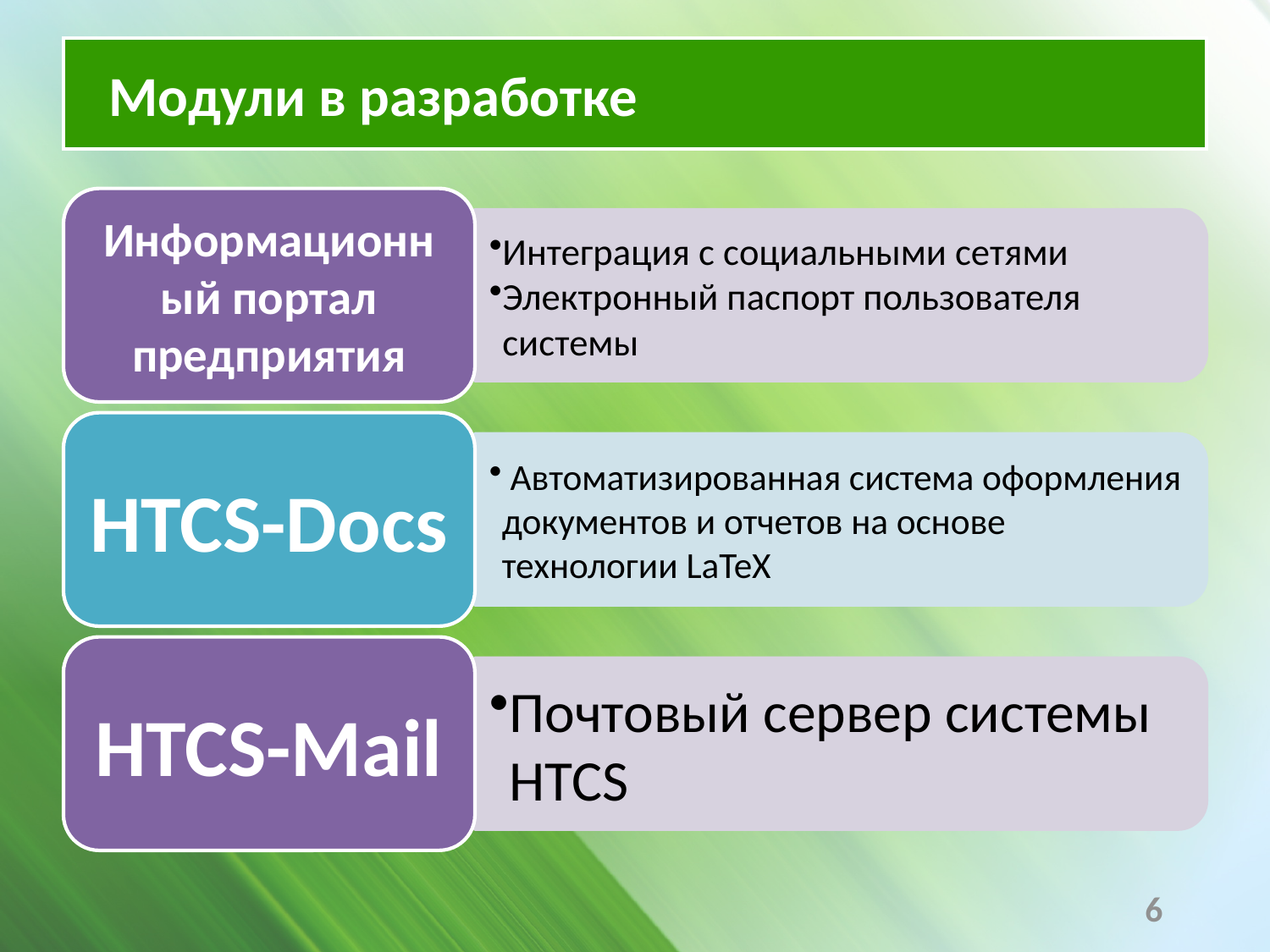

# Модули в разработке
HTCS-Docs
HTCS-Mail
 Автоматизированная система оформления документов и отчетов на основе технологии LaTeX
Почтовый сервер системы HTCS
Информационный портал предприятия
Интеграция с социальными сетями
Электронный паспорт пользователя системы
6